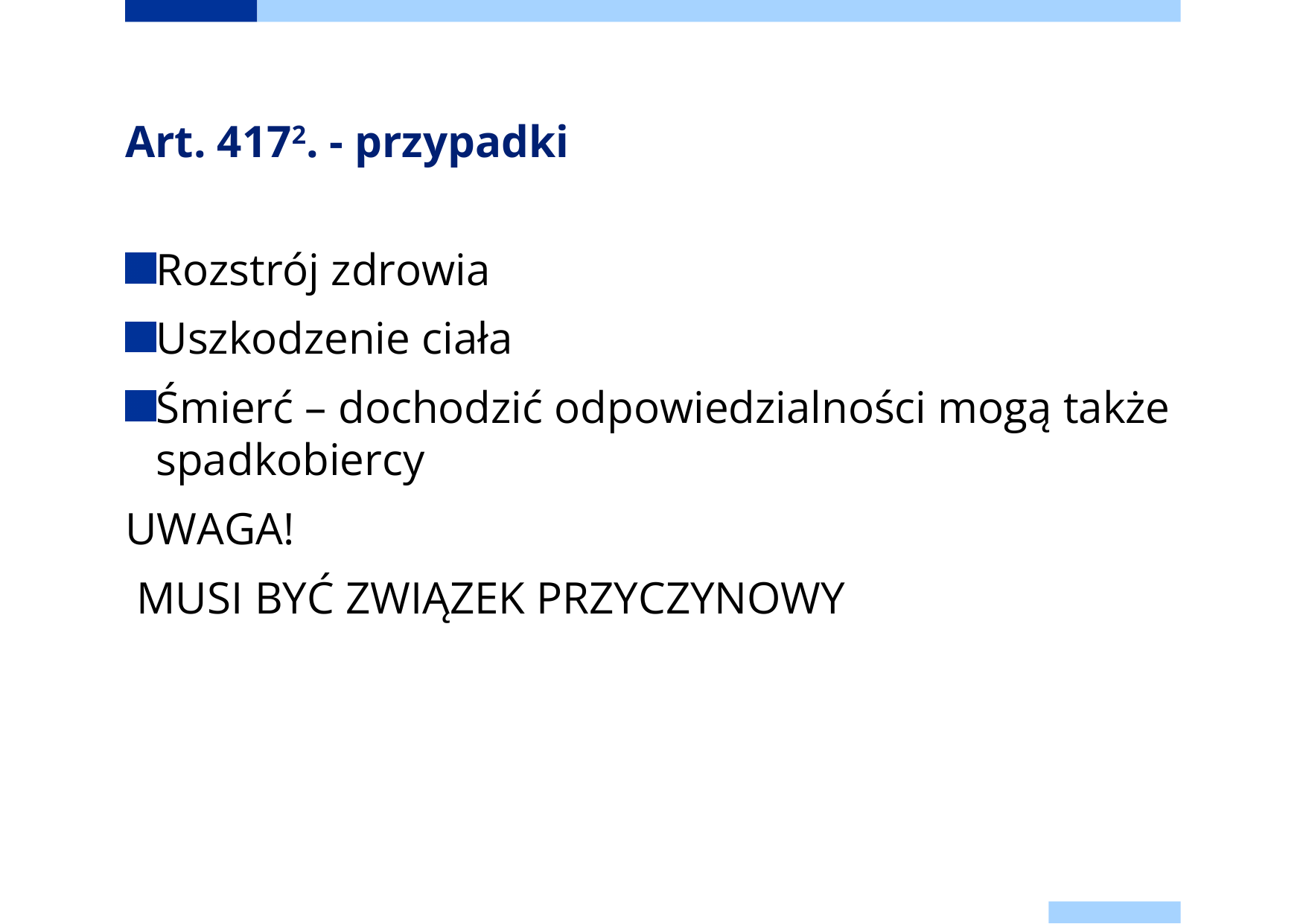

# Art. 4172. - przypadki
Rozstrój zdrowia
Uszkodzenie ciała
Śmierć – dochodzić odpowiedzialności mogą także spadkobiercy
UWAGA!
 MUSI BYĆ ZWIĄZEK PRZYCZYNOWY